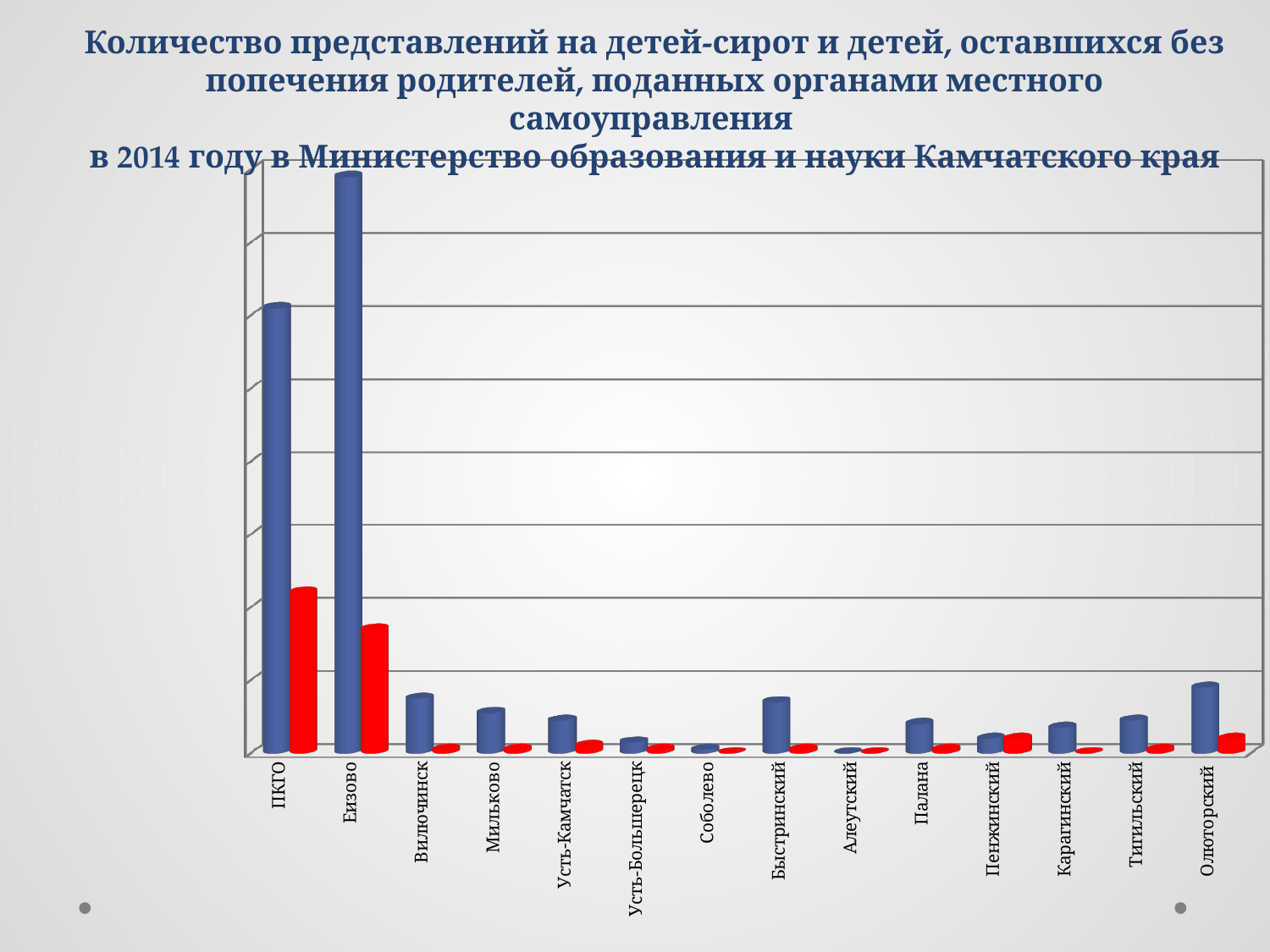

Количество представлений на детей-сирот и детей, оставшихся без попечения родителей, поданных органами местного самоуправления
в 2014 году в Министерство образования и науки Камчатского края

[unsupported chart]